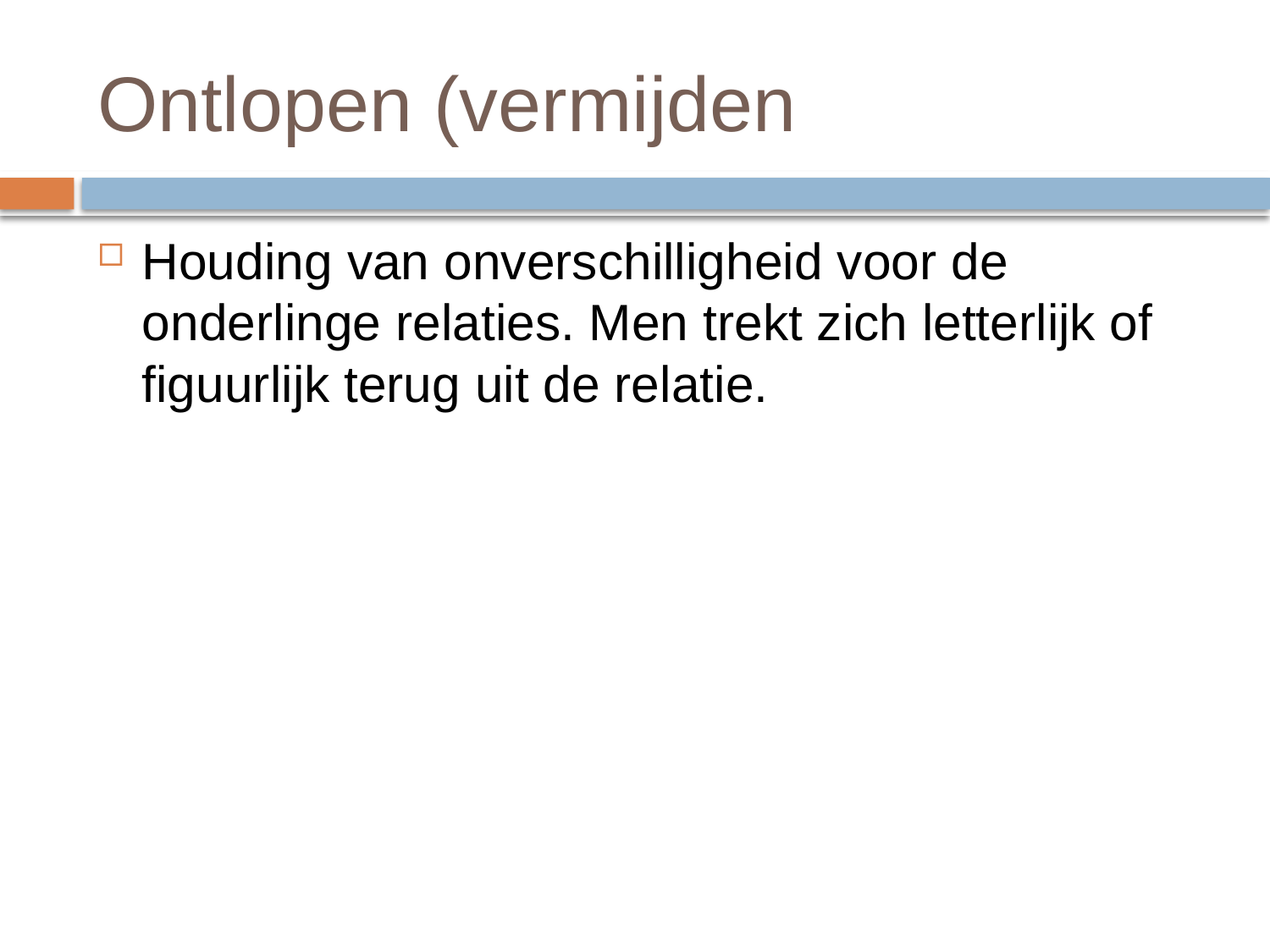

# Ontlopen (vermijden
Houding van onverschilligheid voor de onderlinge relaties. Men trekt zich letterlijk of figuurlijk terug uit de relatie.